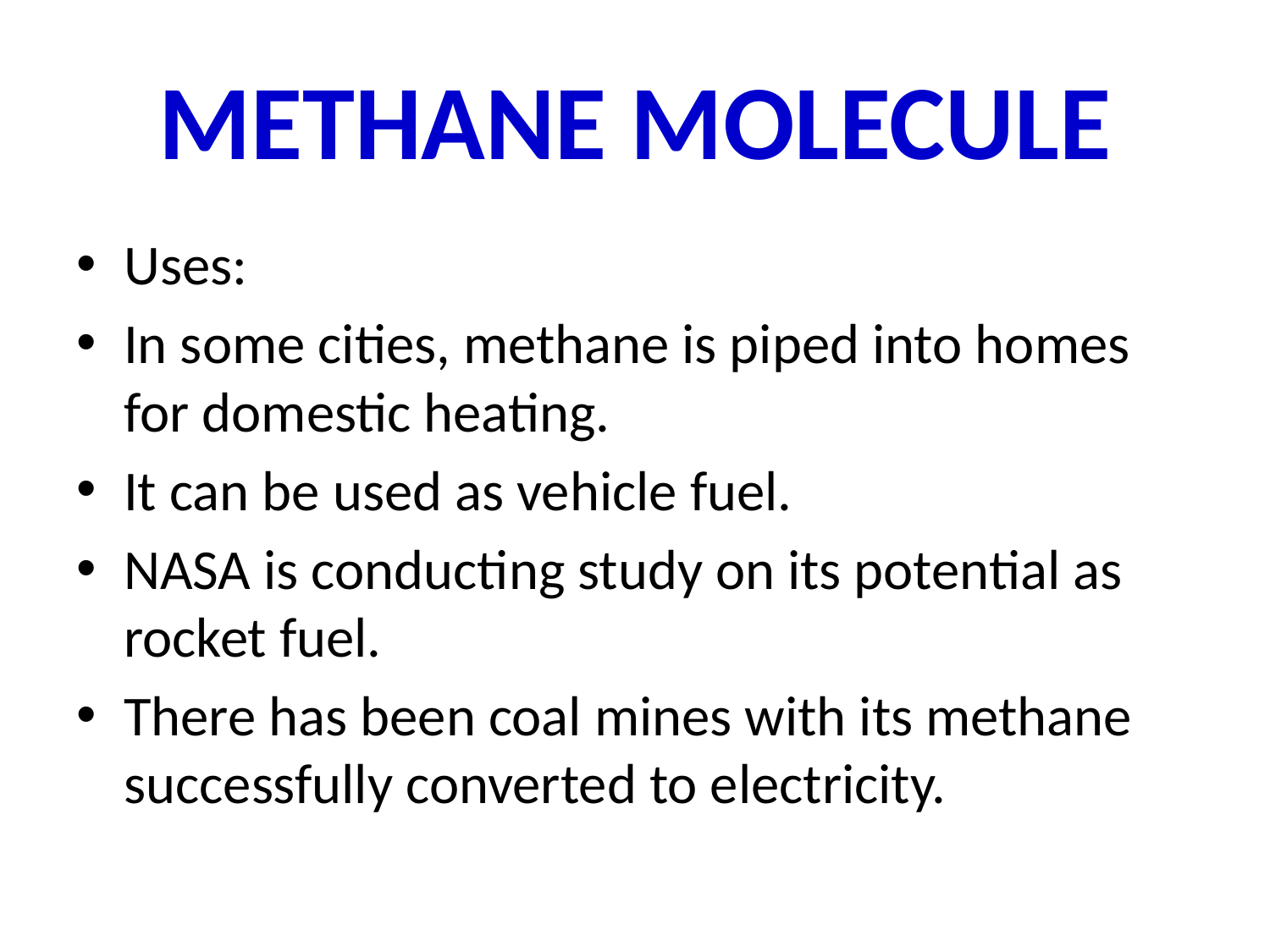

# METHANE MOLECULE
Uses:
In some cities, methane is piped into homes for domestic heating.
It can be used as vehicle fuel.
NASA is conducting study on its potential as rocket fuel.
There has been coal mines with its methane successfully converted to electricity.